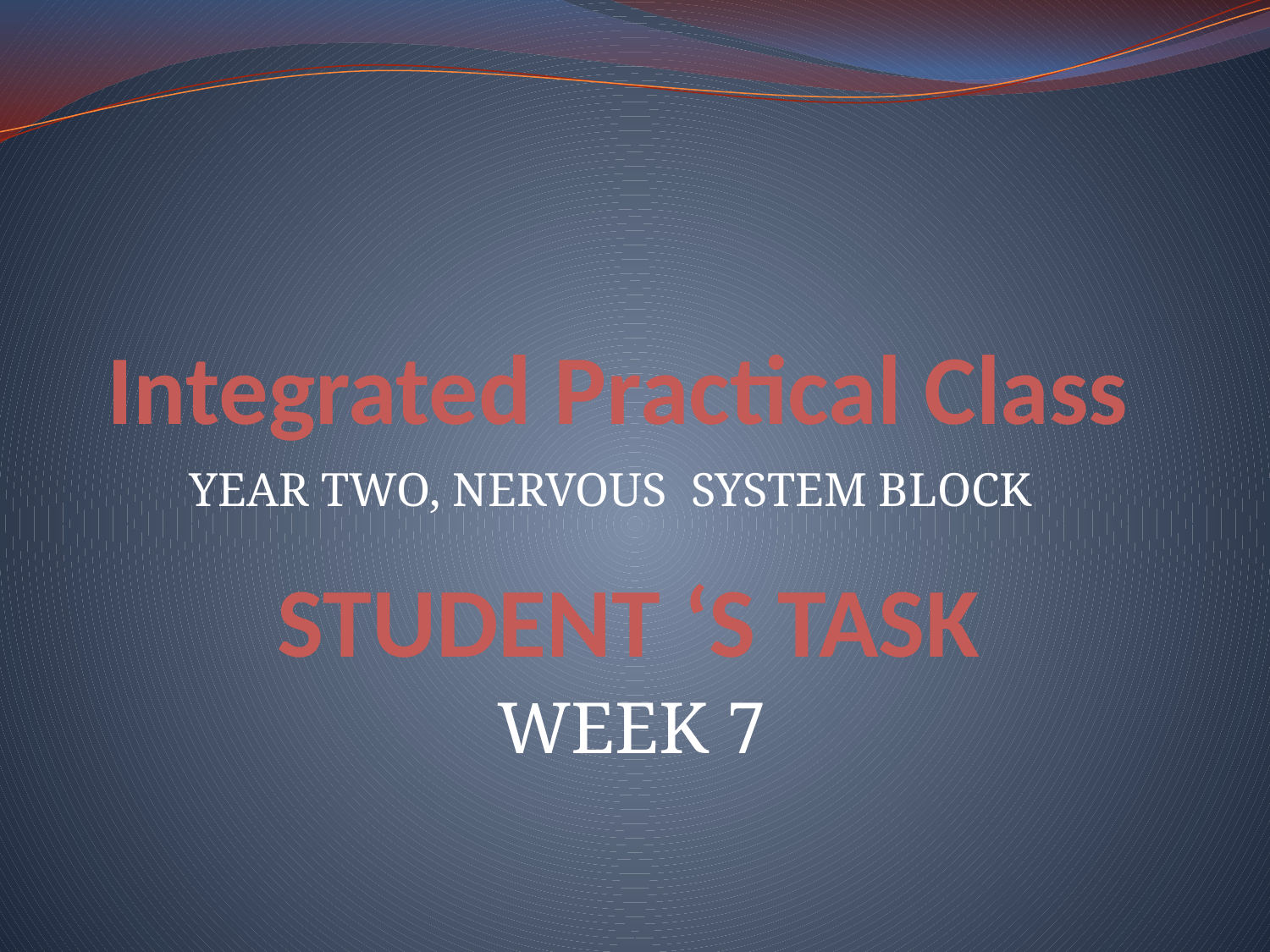

# Integrated Practical Class
STUDENT ‘S TASK
YEAR TWO, NERVOUS  SYSTEM BLOCK

WEEK 7